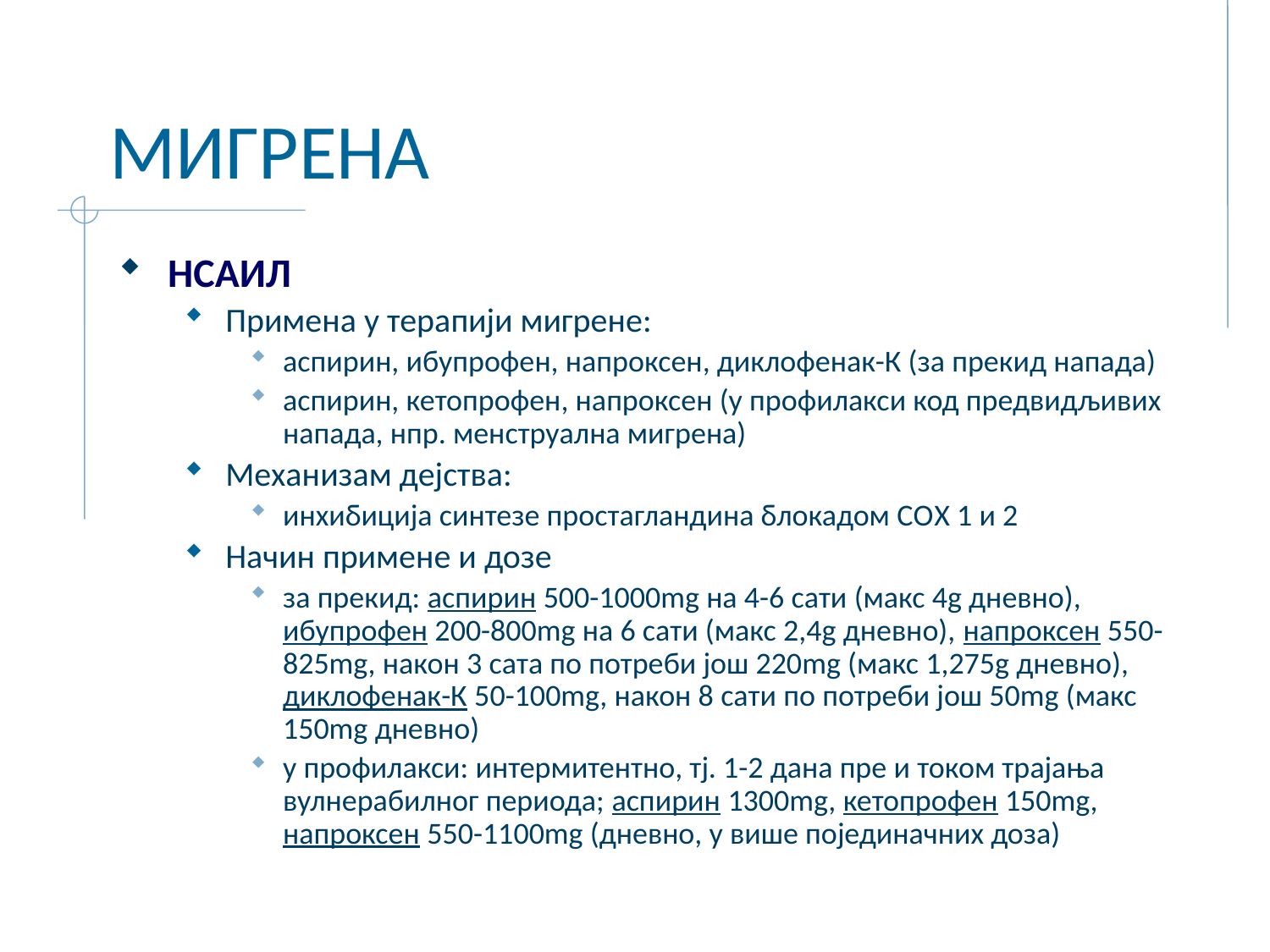

# МИГРЕНА
НСАИЛ
Примена у терапији мигрене:
аспирин, ибупрофен, напроксен, диклофенак-К (за прекид напада)
аспирин, кетопрофен, напроксен (у профилакси код предвидљивих напада, нпр. менструална мигрена)
Механизам дејства:
инхибиција синтезе простагландина блокадом СОX 1 и 2
Начин примене и дозе
за прекид: аспирин 500-1000mg на 4-6 сати (макс 4g дневно), ибупрофен 200-800mg на 6 сати (макс 2,4g дневно), напроксен 550-825mg, након 3 сата по потреби још 220mg (макс 1,275g дневно), диклофенак-К 50-100mg, након 8 сати по потреби још 50mg (макс 150mg дневно)
у профилакси: интермитентно, тј. 1-2 дана пре и током трајања вулнерабилног периода; аспирин 1300mg, кетопрофен 150mg, напроксен 550-1100mg (дневно, у више појединачних доза)